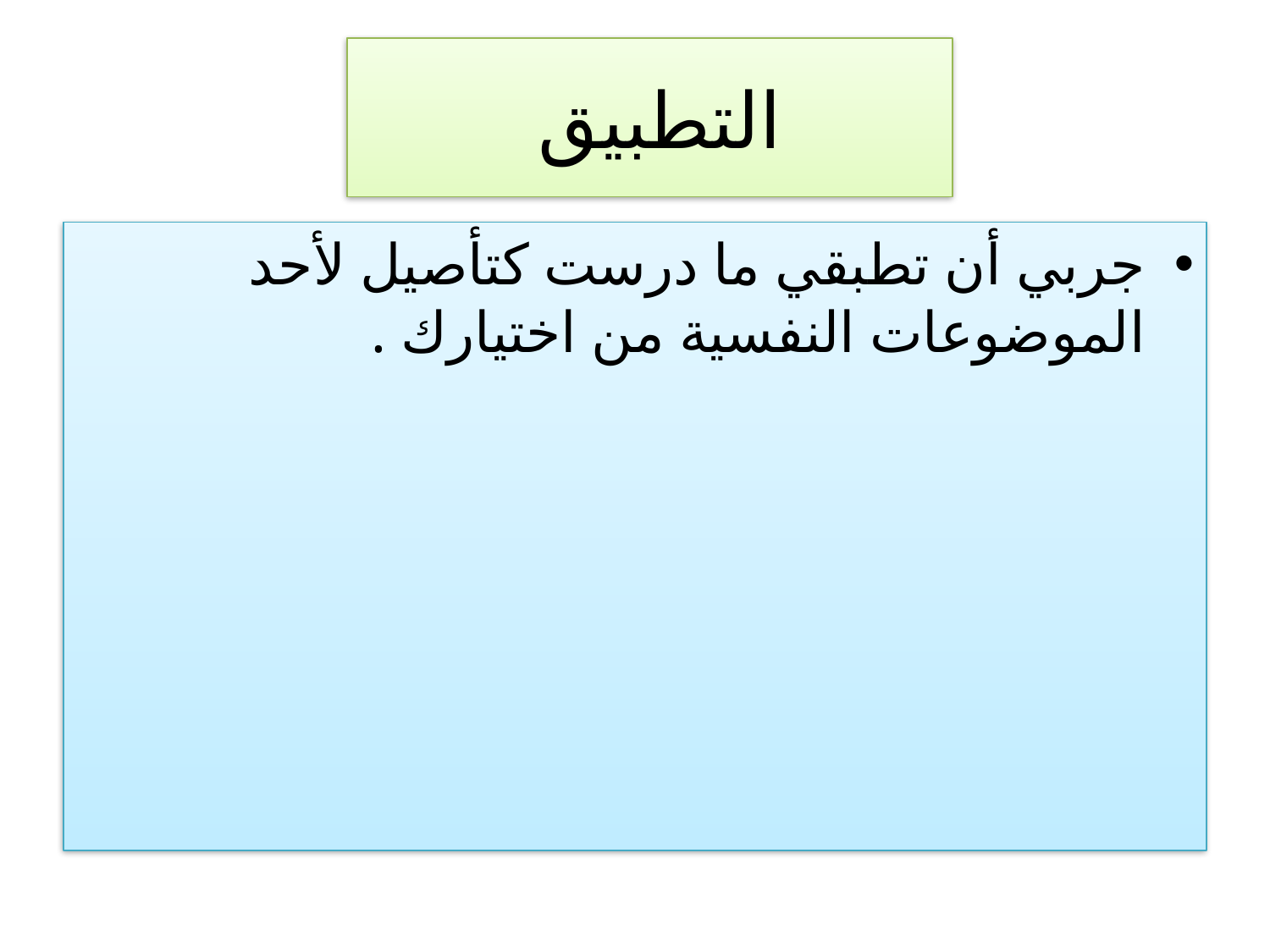

# التطبيق
جربي أن تطبقي ما درست كتأصيل لأحد الموضوعات النفسية من اختيارك .